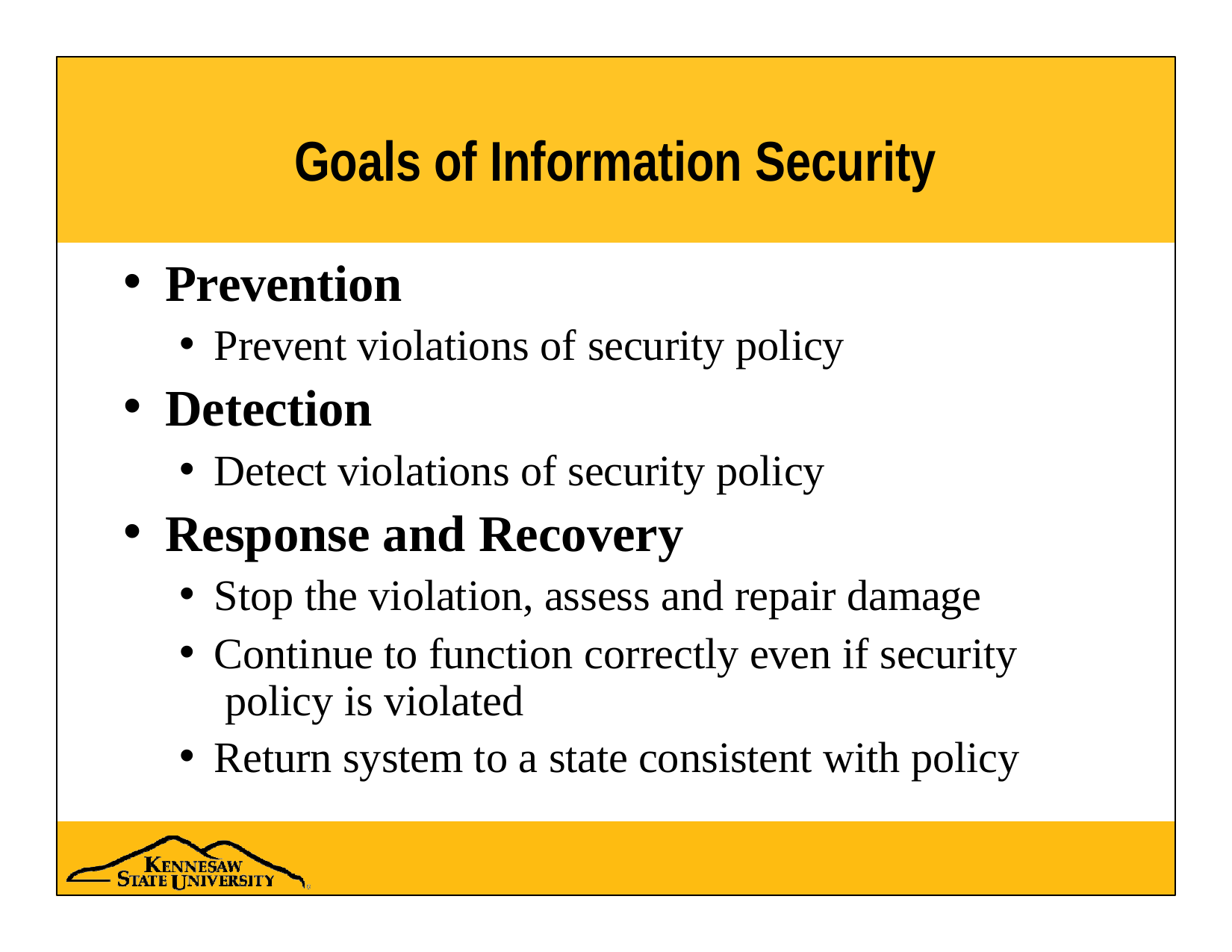

# Goals of Information Security
Prevention
Prevent violations of security policy
Detection
Detect violations of security policy
Response and Recovery
Stop the violation, assess and repair damage
Continue to function correctly even if security  policy is violated
Return system to a state consistent with policy